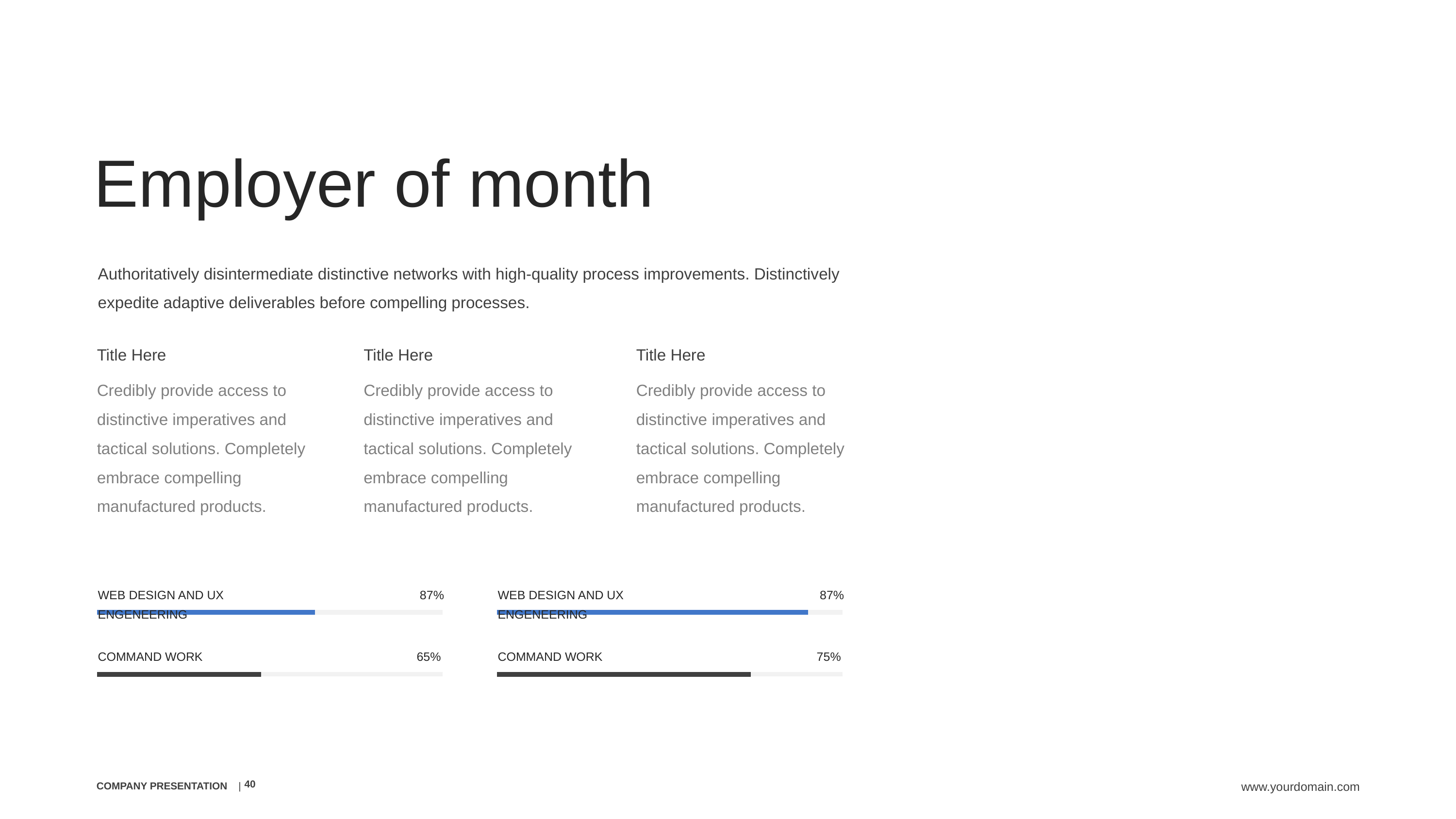

Employer of month
Authoritatively disintermediate distinctive networks with high-quality process improvements. Distinctively expedite adaptive deliverables before compelling processes.
Title Here
Credibly provide access to distinctive imperatives and tactical solutions. Completely embrace compelling manufactured products.
Title Here
Credibly provide access to distinctive imperatives and tactical solutions. Completely embrace compelling manufactured products.
Title Here
Credibly provide access to distinctive imperatives and tactical solutions. Completely embrace compelling manufactured products.
WEB DESIGN AND UX ENGENEERING
87%
WEB DESIGN AND UX ENGENEERING
87%
COMMAND WORK
65%
COMMAND WORK
75%